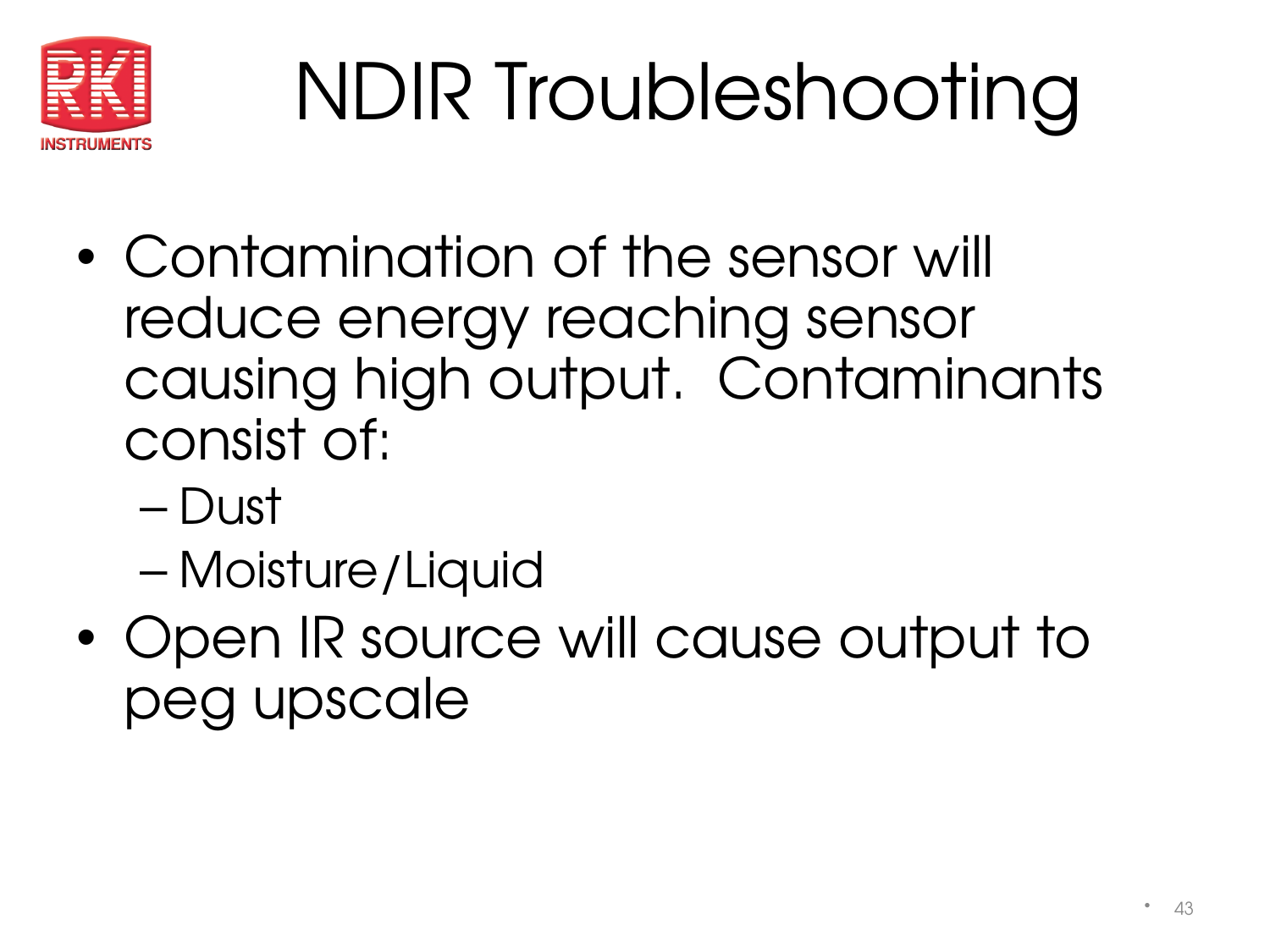

# NDIR Troubleshooting
Contamination of the sensor will reduce energy reaching sensor causing high output.  Contaminants consist of:
Dust
Moisture/Liquid
Open IR source will cause output to peg upscale

43